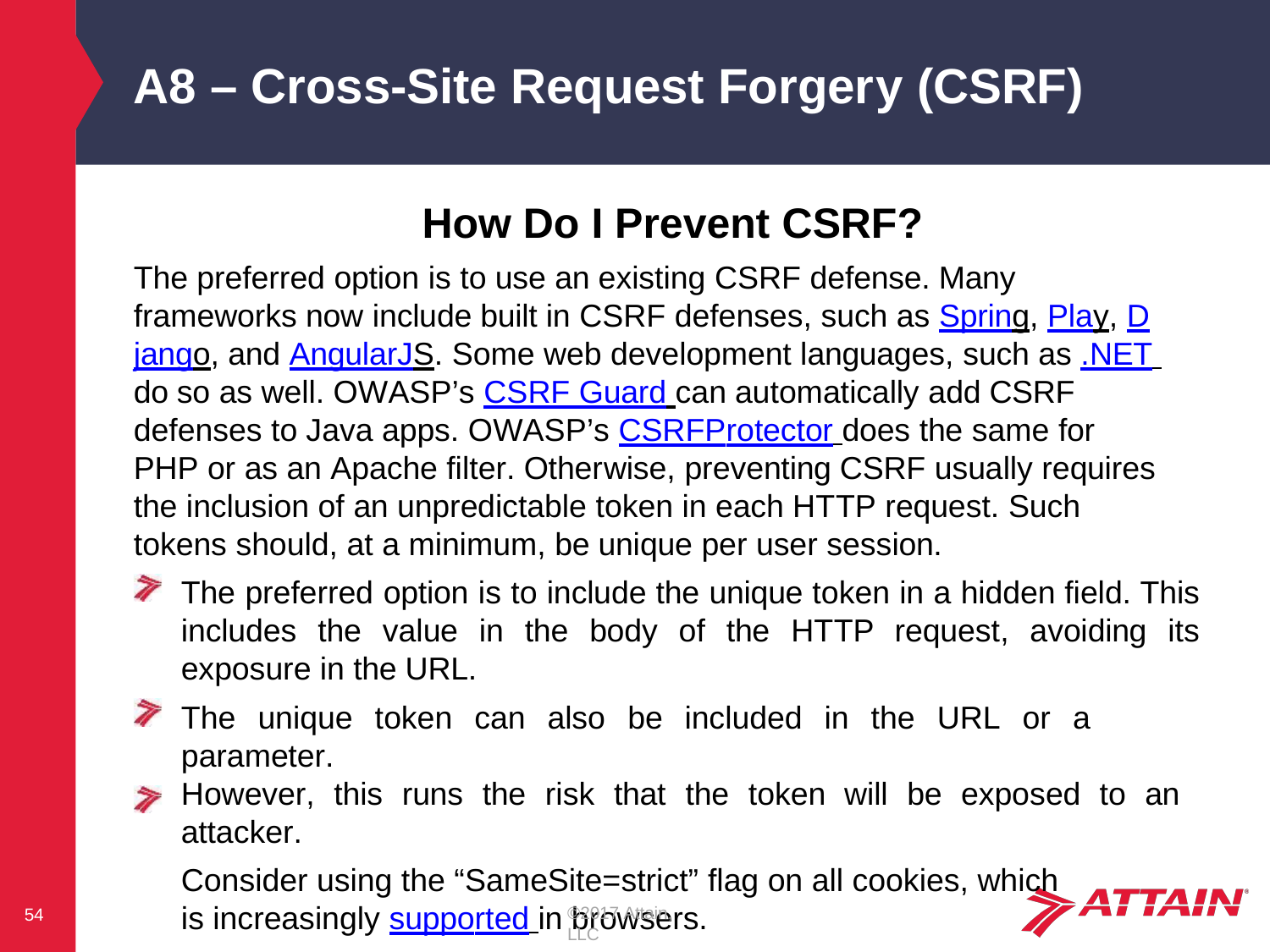

# A8 – Cross-Site Request Forgery (CSRF)
How Do I Prevent CSRF?

The preferred option is to use an existing CSRF defense. Many frameworks now include built in CSRF defenses, such as Spring, Play, Django, and AngularJS. Some web development languages, such as .NET do so as well. OWASP’s CSRF Guard can automatically add CSRF defenses to Java apps. OWASP’s CSRFProtector does the same for PHP or as an Apache filter. Otherwise, preventing CSRF usually requires the inclusion of an unpredictable token in each HTTP request. Such tokens should, at a minimum, be unique per user session.

The preferred option is to include the unique token in a hidden field. This includes the value in the body of the HTTP request, avoiding its exposure in the URL.

The unique token can also be included in the URL or a parameter.
However, this runs the risk that the token will be exposed to an attacker.

Consider using the “SameSite=strict” flag on all cookies, which is increasingly supported in browsers.

©2017 Attain, LLC
54